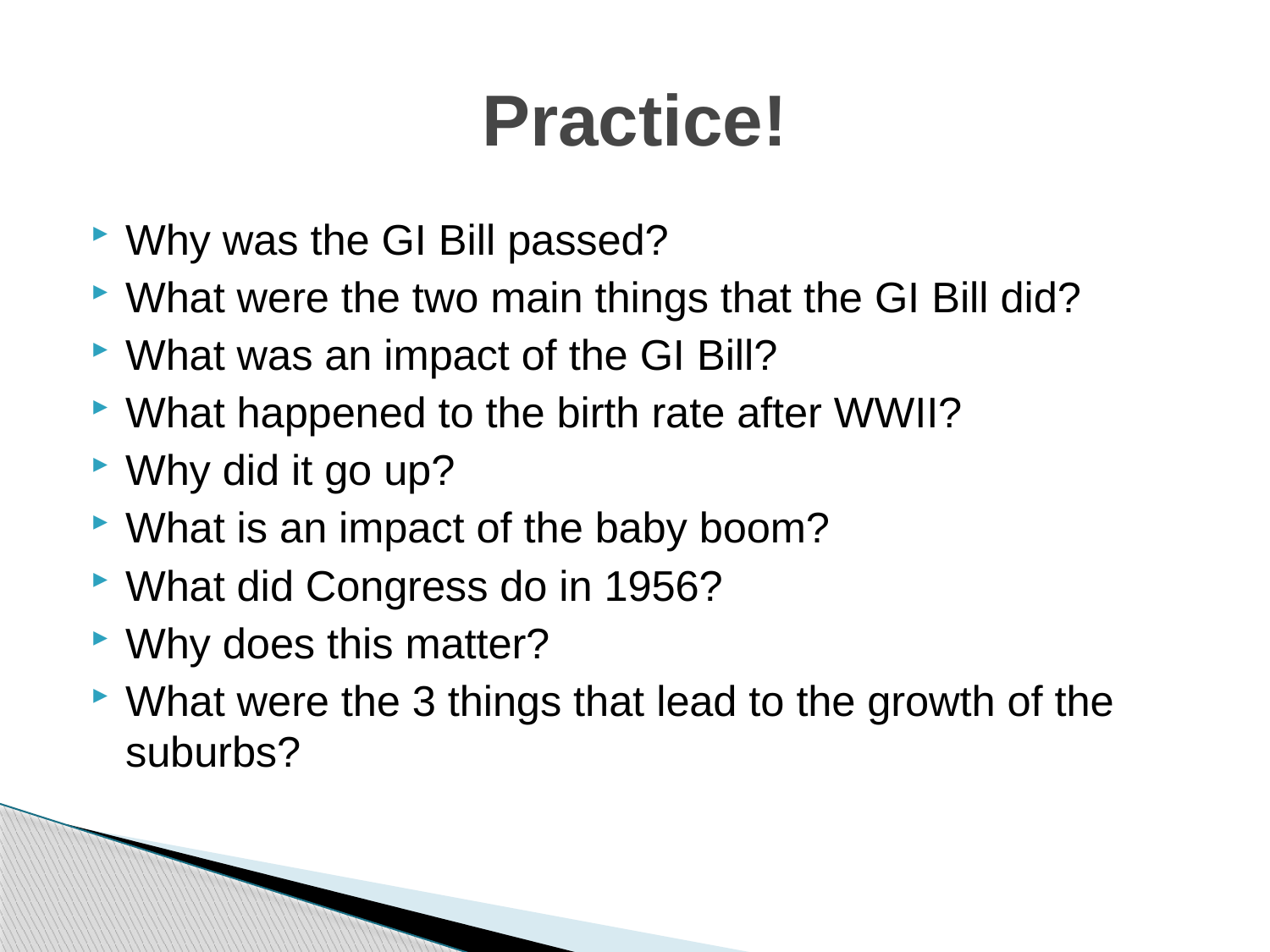

# Practice!
Why was the GI Bill passed?
What were the two main things that the GI Bill did?
What was an impact of the GI Bill?
What happened to the birth rate after WWII?
Why did it go up?
What is an impact of the baby boom?
What did Congress do in 1956?
Why does this matter?
What were the 3 things that lead to the growth of the suburbs?